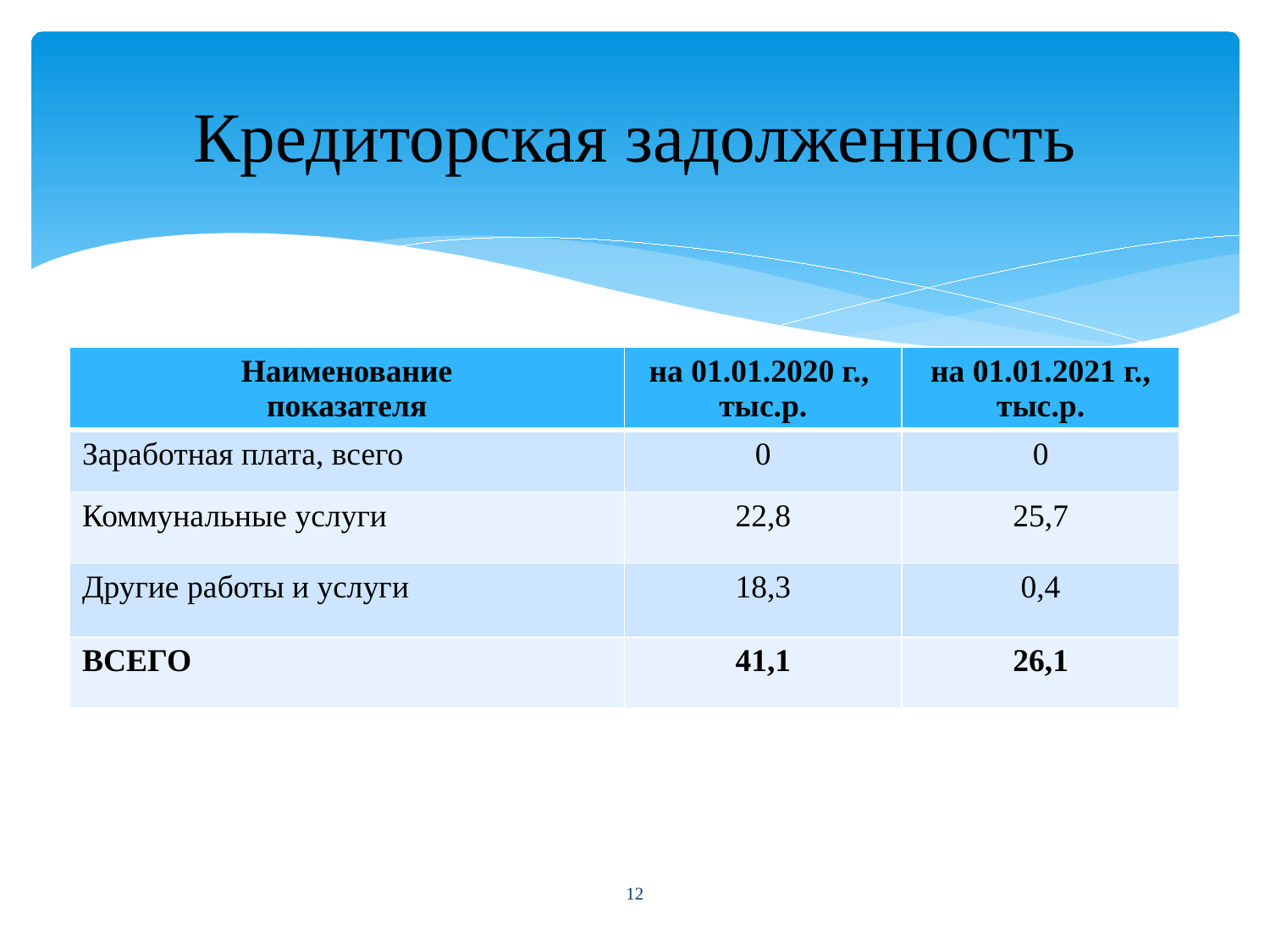

# Кредиторская задолженность
| Наименование показателя | на 01.01.2020 г., тыс.р. | на 01.01.2021 г., тыс.р. |
| --- | --- | --- |
| Заработная плата, всего | 0 | 0 |
| Коммунальные услуги | 22,8 | 25,7 |
| Другие работы и услуги | 18,3 | 0,4 |
| ВСЕГО | 41,1 | 26,1 |
12